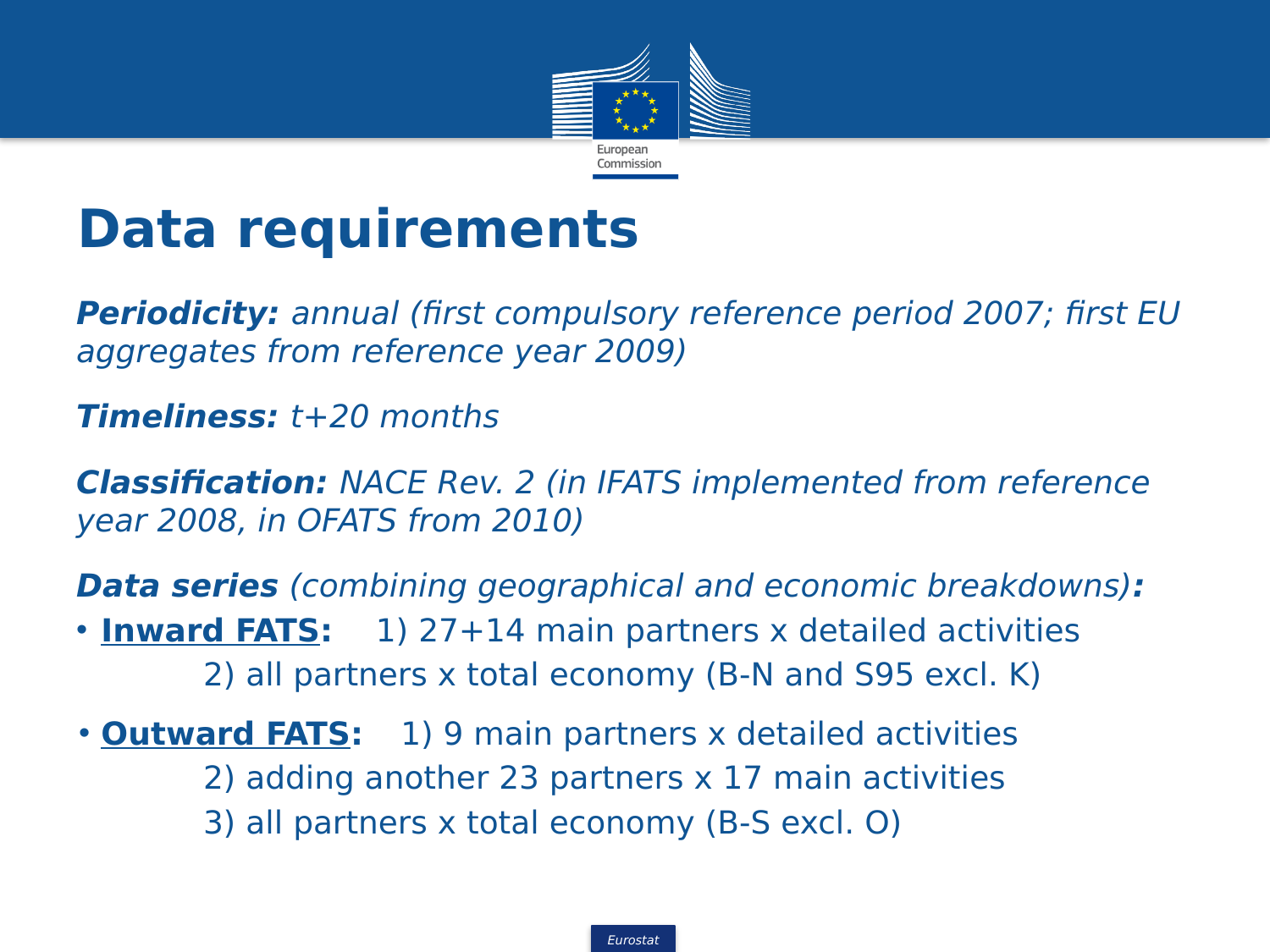

# Data requirements
Periodicity: annual (first compulsory reference period 2007; first EU aggregates from reference year 2009)
Timeliness: t+20 months
Classification: NACE Rev. 2 (in IFATS implemented from reference year 2008, in OFATS from 2010)
Data series (combining geographical and economic breakdowns):
Inward FATS:	1) 27+14 main partners x detailed activities
	2) all partners x total economy (B-N and S95 excl. K)
Outward FATS:	1) 9 main partners x detailed activities
	2) adding another 23 partners x 17 main activities
	3) all partners x total economy (B-S excl. O)